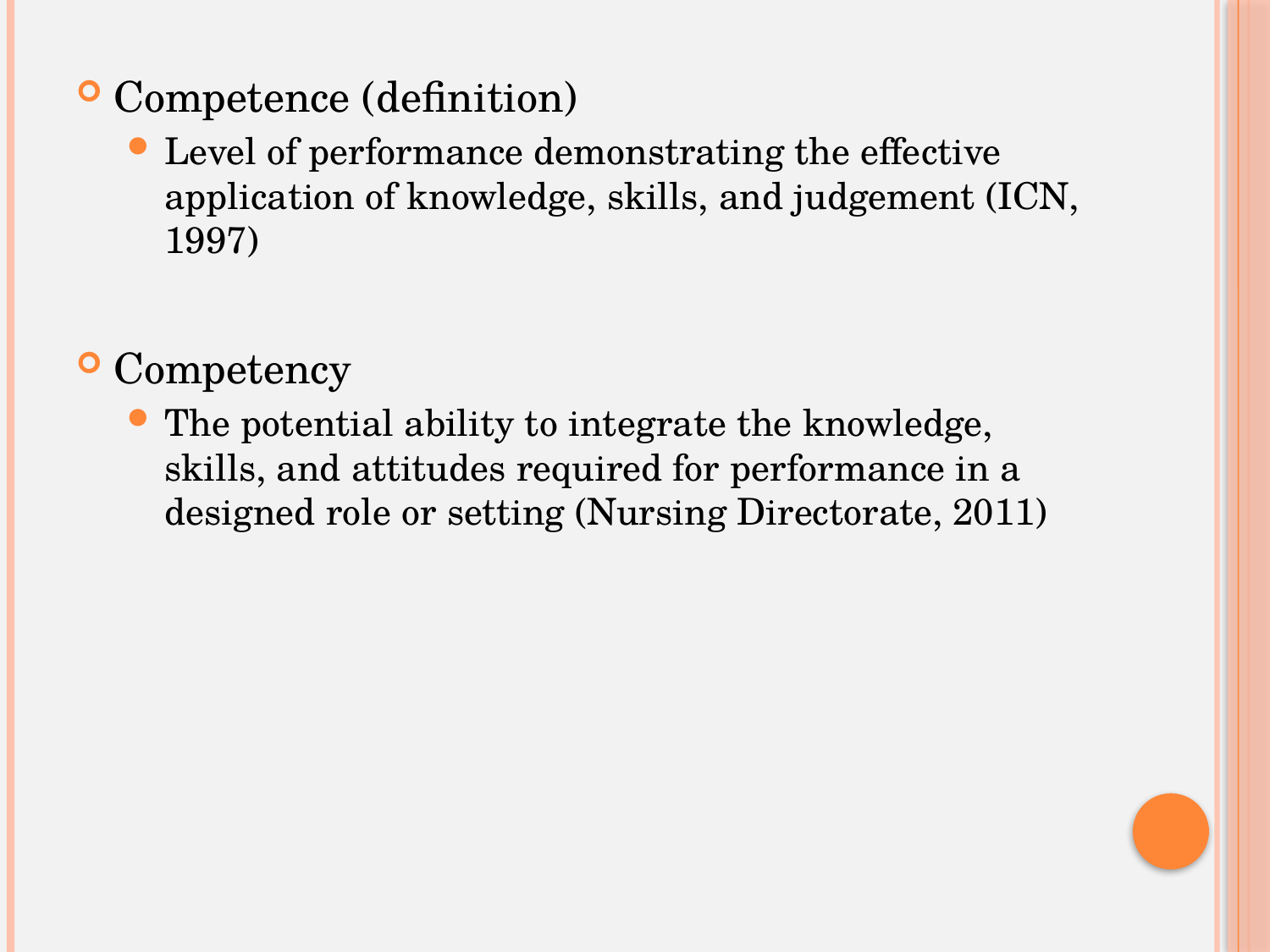

Competence (definition)
Level of performance demonstrating the effective application of knowledge, skills, and judgement (ICN, 1997)

Competency
The potential ability to integrate the knowledge, skills, and attitudes required for performance in a designed role or setting (Nursing Directorate, 2011)